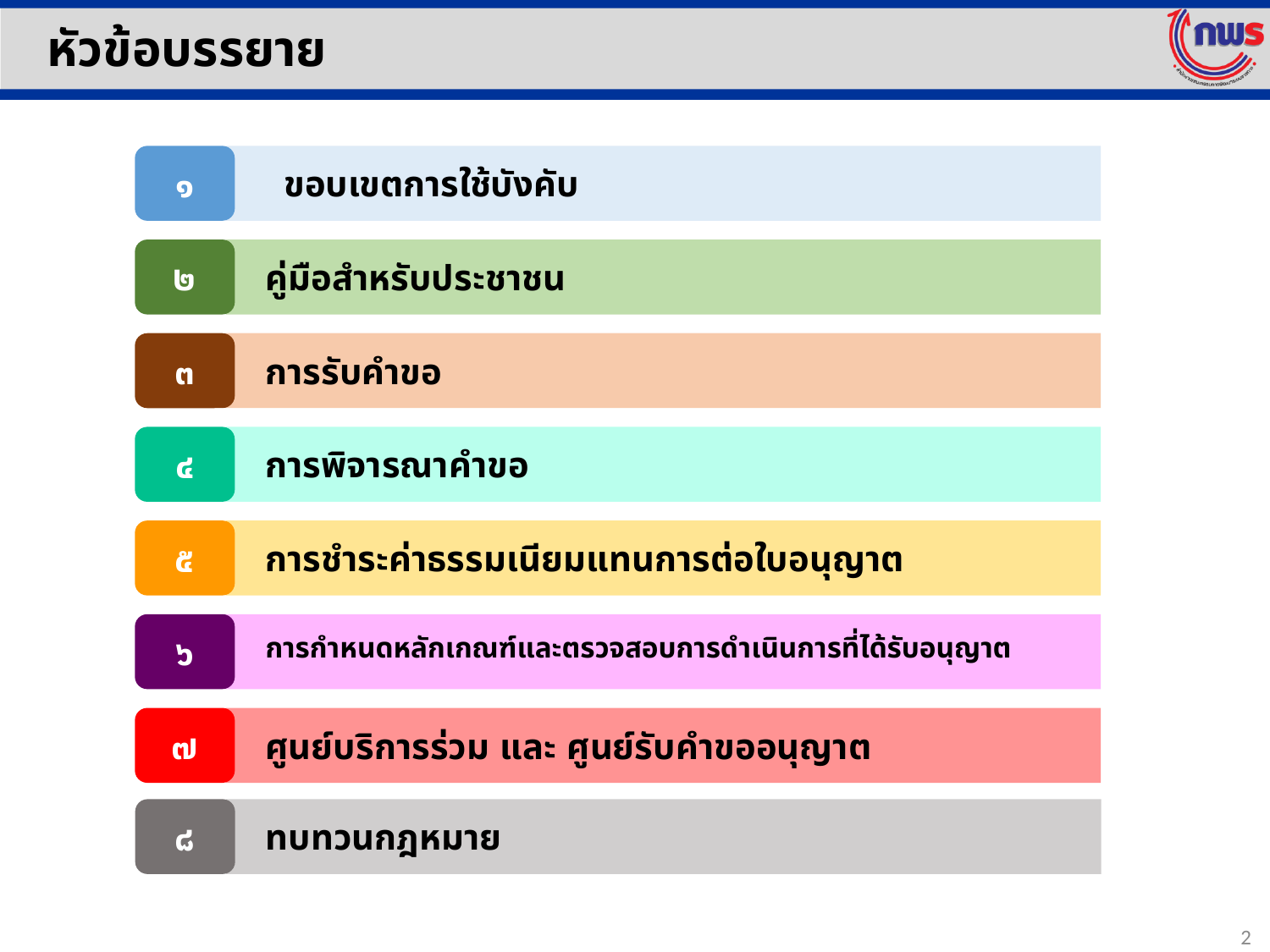

หัวข้อบรรยาย
๑

ขอบเขตการใช้บังคับ
๒

คู่มือสำหรับประชาชน
๓

การรับคำขอ
๔

การพิจารณาคำขอ
๕

การชำระค่าธรรมเนียมแทนการต่อใบอนุญาต
๖

การกำหนดหลักเกณฑ์และตรวจสอบการดำเนินการที่ได้รับอนุญาต
๗

ศูนย์บริการร่วม และ ศูนย์รับคำขออนุญาต
๘

ทบทวนกฎหมาย
2